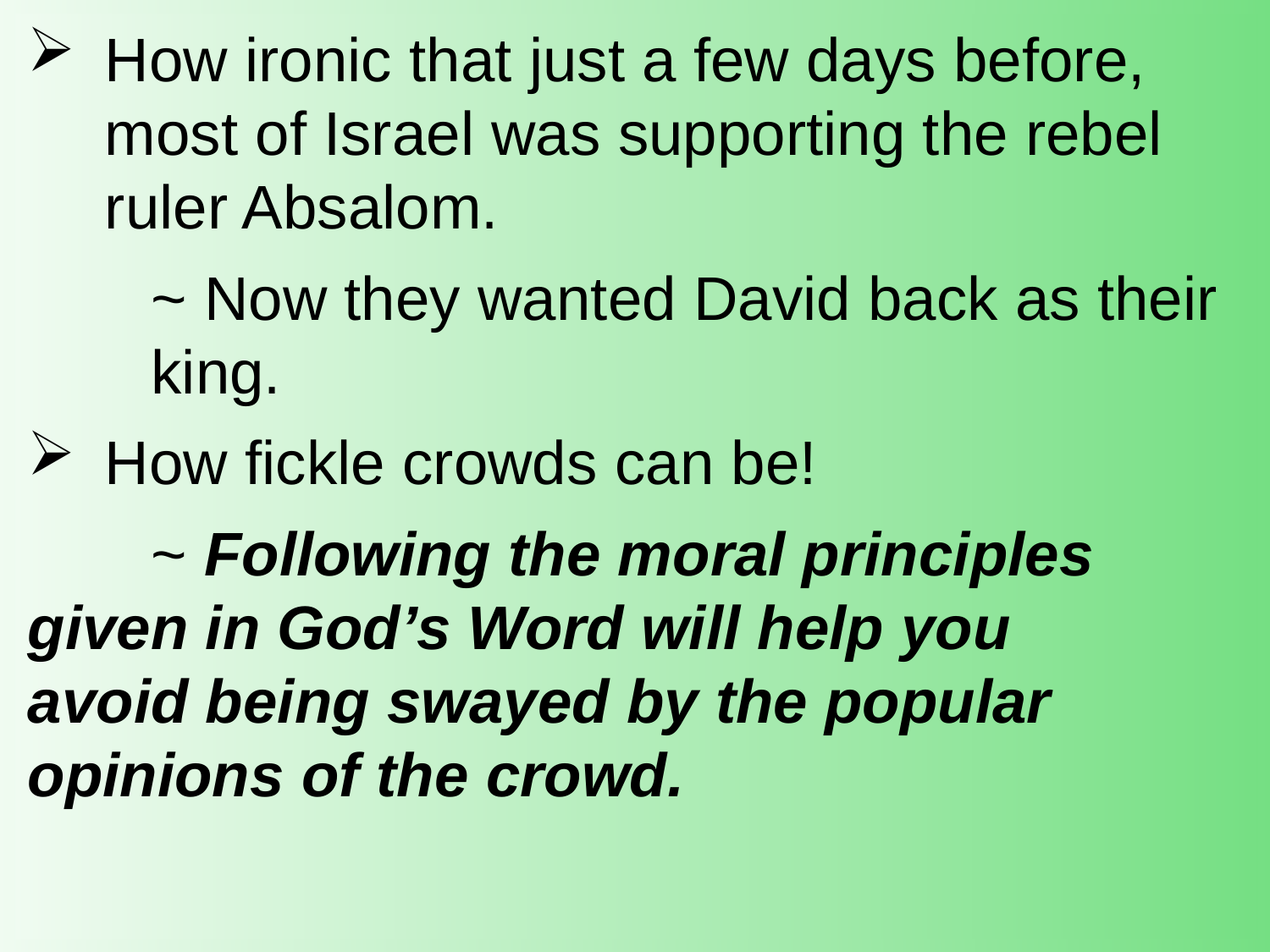

How ironic that just a few days before, most of Israel was supporting the rebel ruler Absalom.
		~ Now they wanted David back as their 					king.
How fickle crowds can be!
		~ Following the moral principles 						given in God’s Word will help you 					avoid being swayed by the popular 					opinions of the crowd.